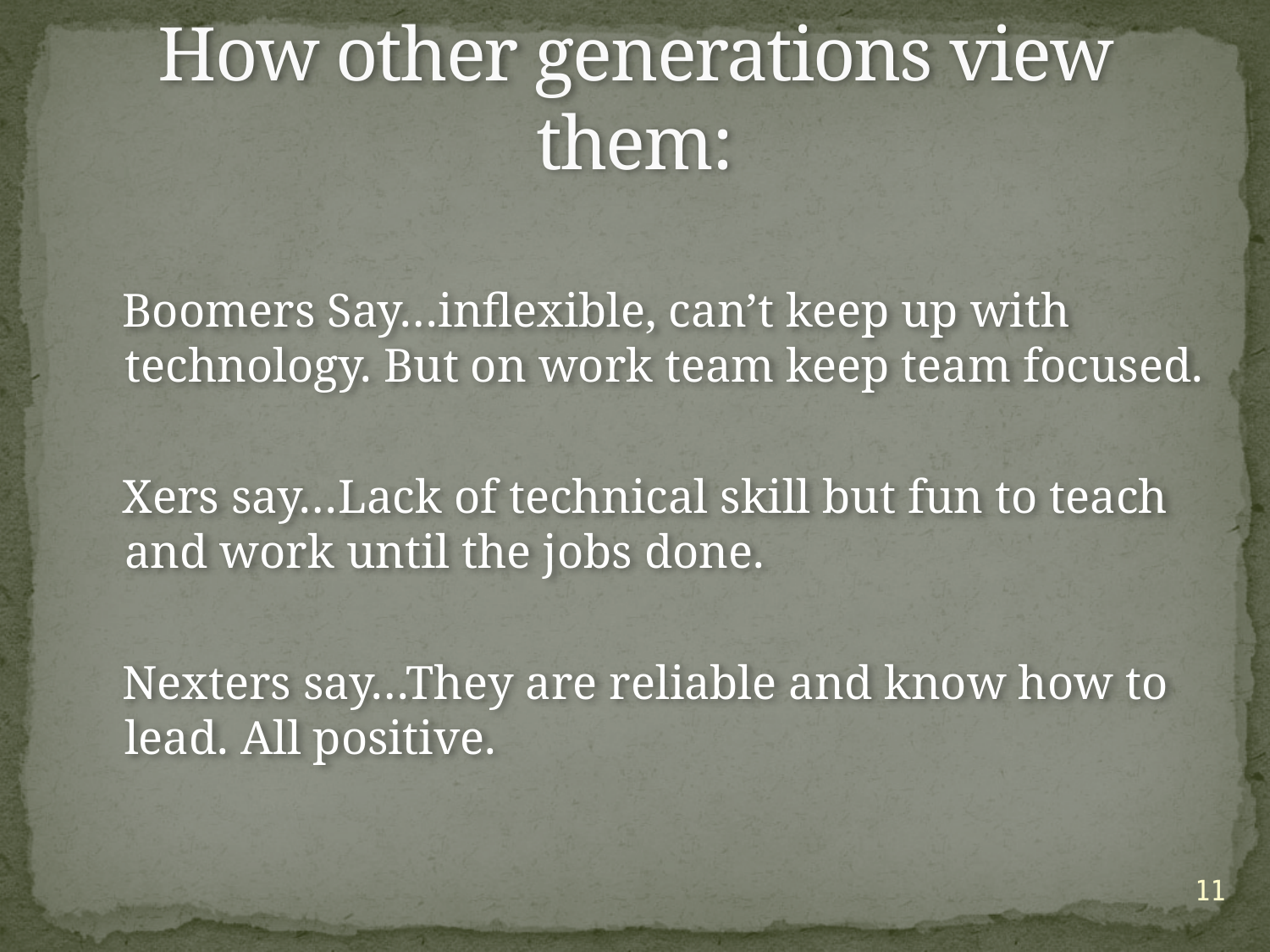

# How other generations view them:
   Boomers Say…inflexible, can’t keep up with technology. But on work team keep team focused.

   Xers say…Lack of technical skill but fun to teach and work until the jobs done.

   Nexters say…They are reliable and know how to lead. All positive.
11